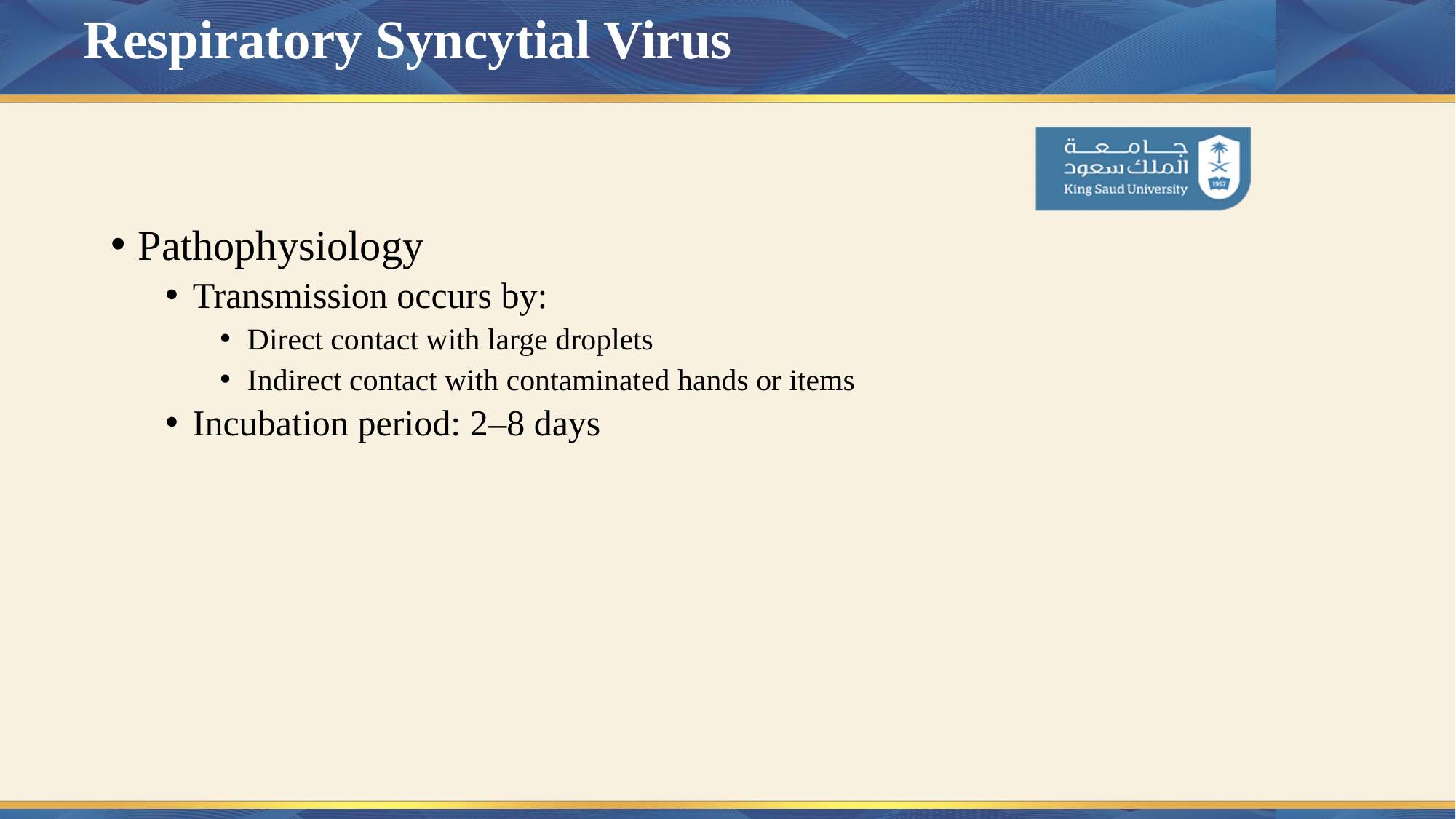

# Respiratory Syncytial Virus
Pathophysiology
Transmission occurs by:
Direct contact with large droplets
Indirect contact with contaminated hands or items
Incubation period: 2–8 days